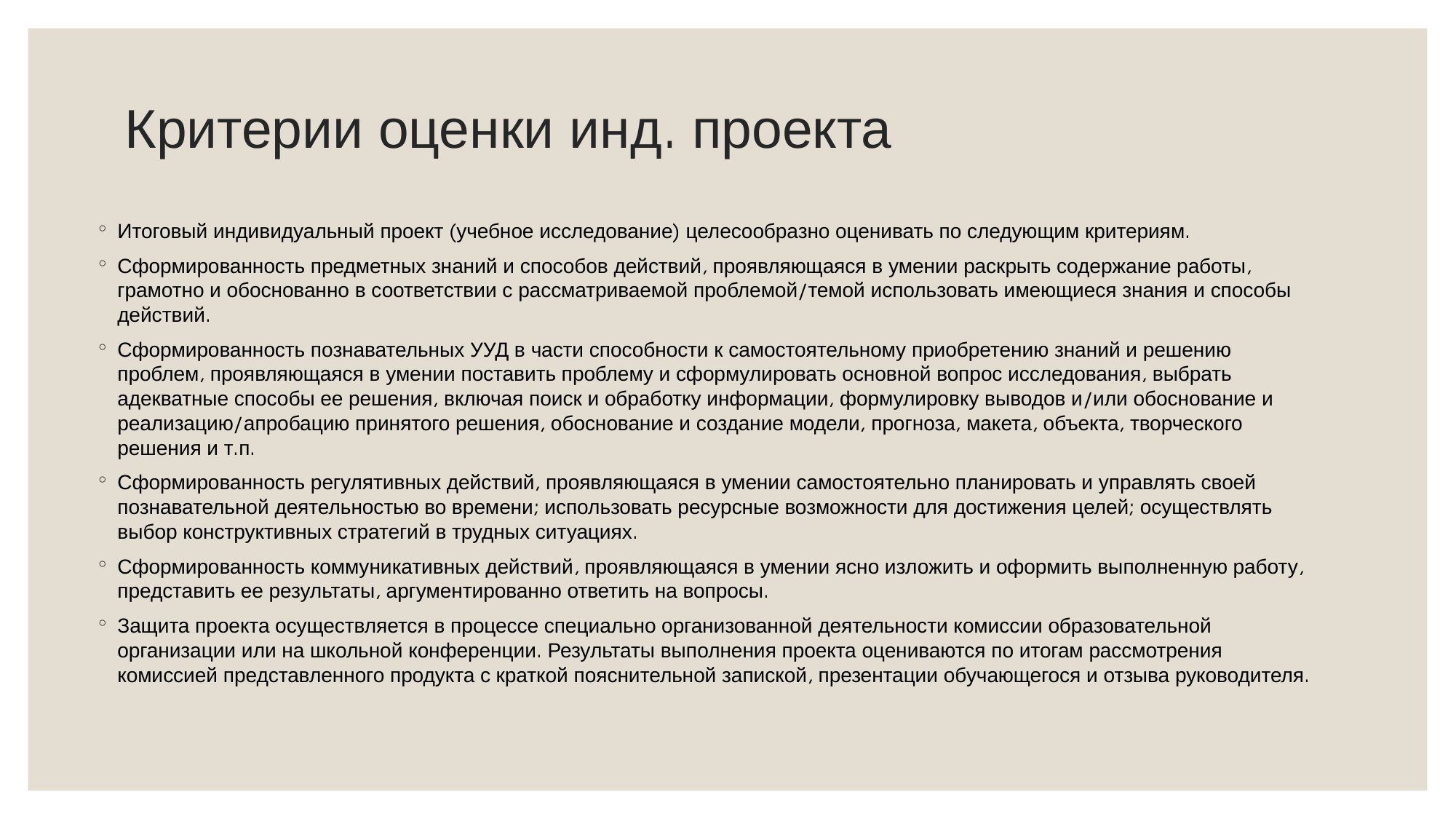

# Критерии оценки инд. проекта
Итоговый индивидуальный проект (учебное исследование) целесообразно оценивать по следующим критериям.
Сформированность предметных знаний и способов действий, проявляющаяся в умении раскрыть содержание работы, грамотно и обоснованно в соответствии с рассматриваемой проблемой/темой использовать имеющиеся знания и способы действий.
Сформированность познавательных УУД в части способности к самостоятельному приобретению знаний и решению проблем, проявляющаяся в умении поставить проблему и сформулировать основной вопрос исследования, выбрать адекватные способы ее решения, включая поиск и обработку информации, формулировку выводов и/или обоснование и реализацию/апробацию принятого решения, обоснование и создание модели, прогноза, макета, объекта, творческого решения и т.п.
Сформированность регулятивных действий, проявляющаяся в умении самостоятельно планировать и управлять своей познавательной деятельностью во времени; использовать ресурсные возможности для достижения целей; осуществлять выбор конструктивных стратегий в трудных ситуациях.
Сформированность коммуникативных действий, проявляющаяся в умении ясно изложить и оформить выполненную работу, представить ее результаты, аргументированно ответить на вопросы.
Защита проекта осуществляется в процессе специально организованной деятельности комиссии образовательной организации или на школьной конференции. Результаты выполнения проекта оцениваются по итогам рассмотрения комиссией представленного продукта с краткой пояснительной запиской, презентации обучающегося и отзыва руководителя.